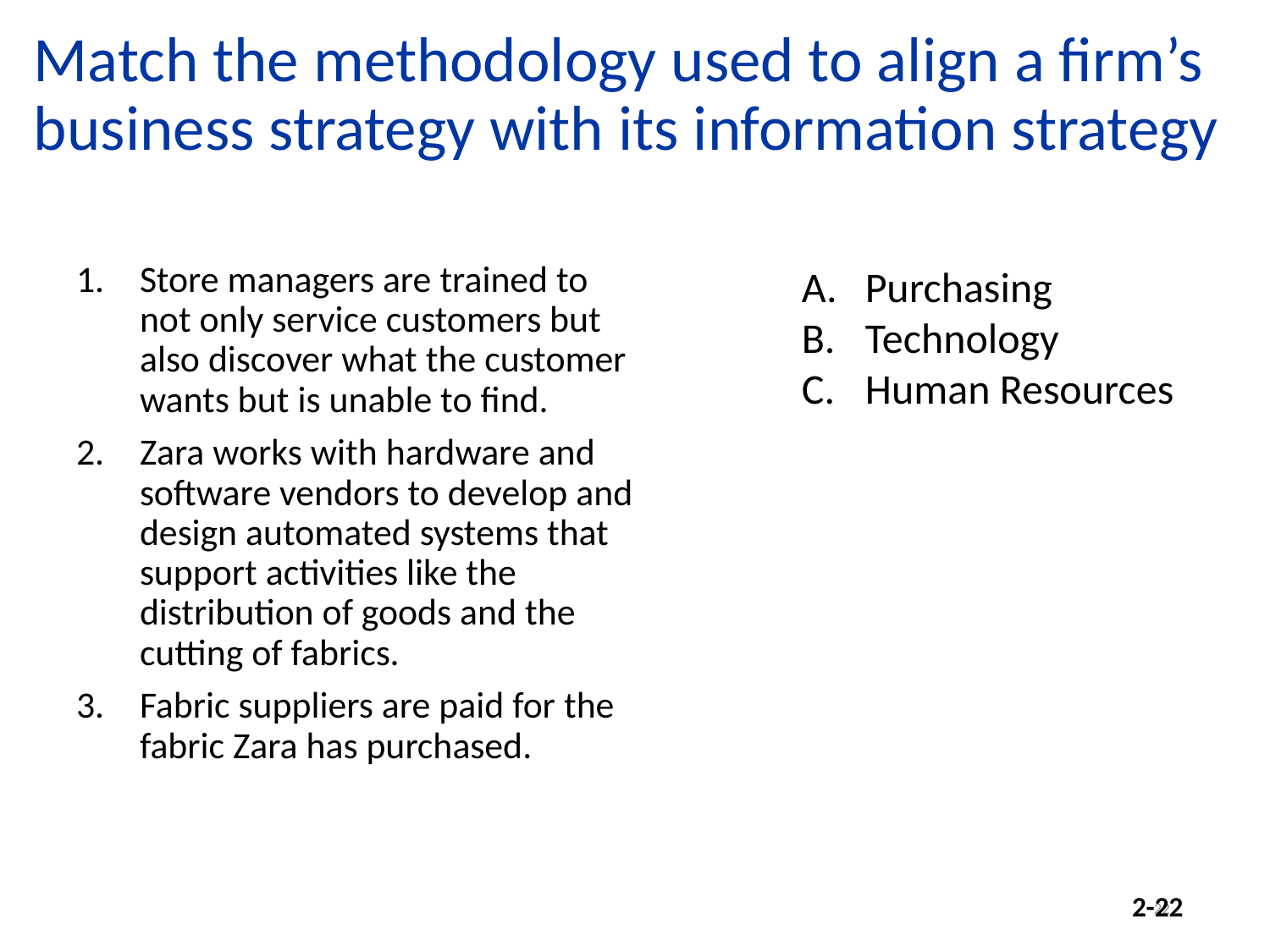

# Match the methodology used to align a firm’s business strategy with its information strategy
Store managers are trained to not only service customers but also discover what the customer wants but is unable to find.
Zara works with hardware and software vendors to develop and design automated systems that support activities like the distribution of goods and the cutting of fabrics.
Fabric suppliers are paid for the fabric Zara has purchased.
Purchasing
Technology
Human Resources

22